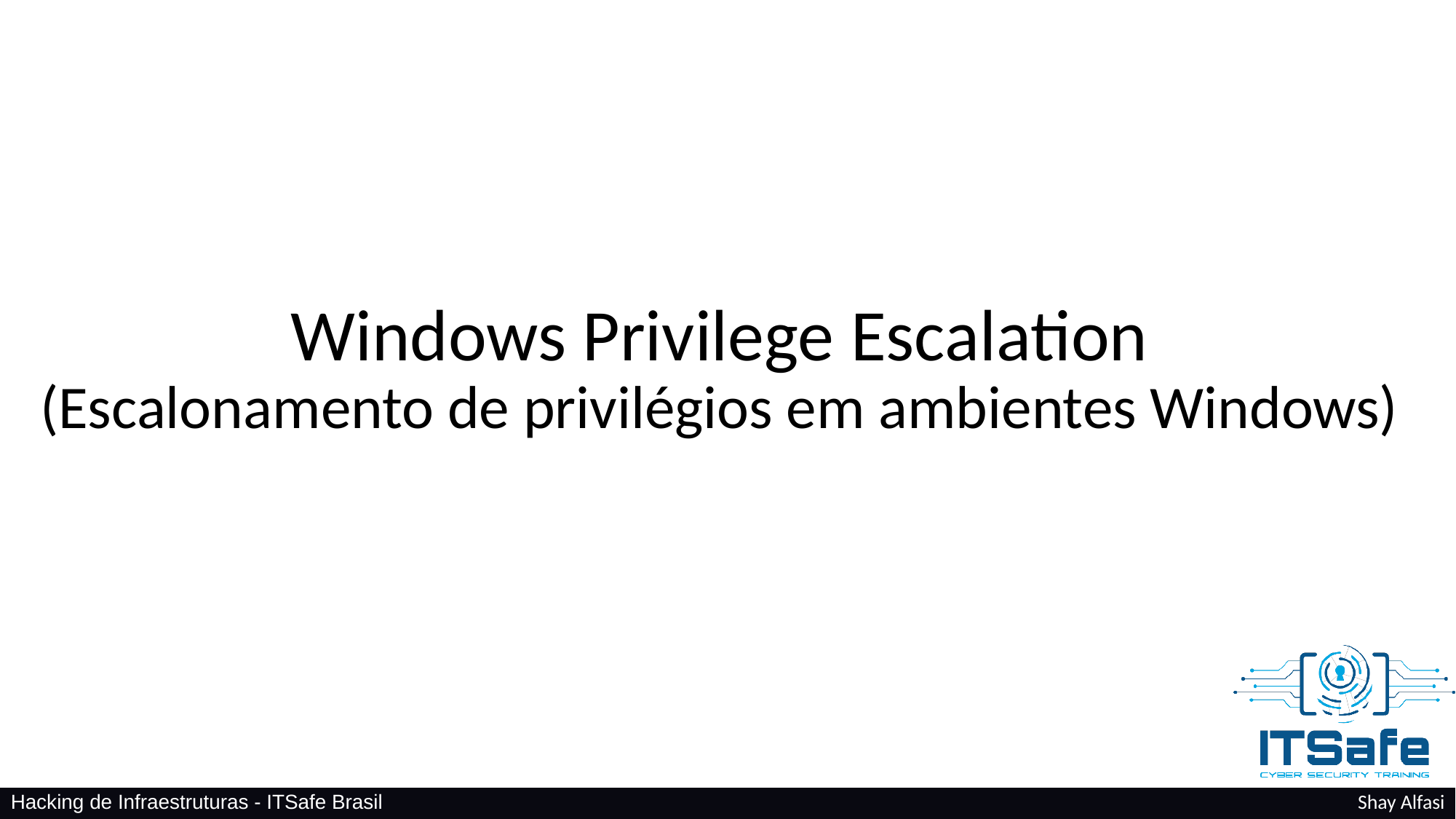

Windows Privilege Escalation
(Escalonamento de privilégios em ambientes Windows)